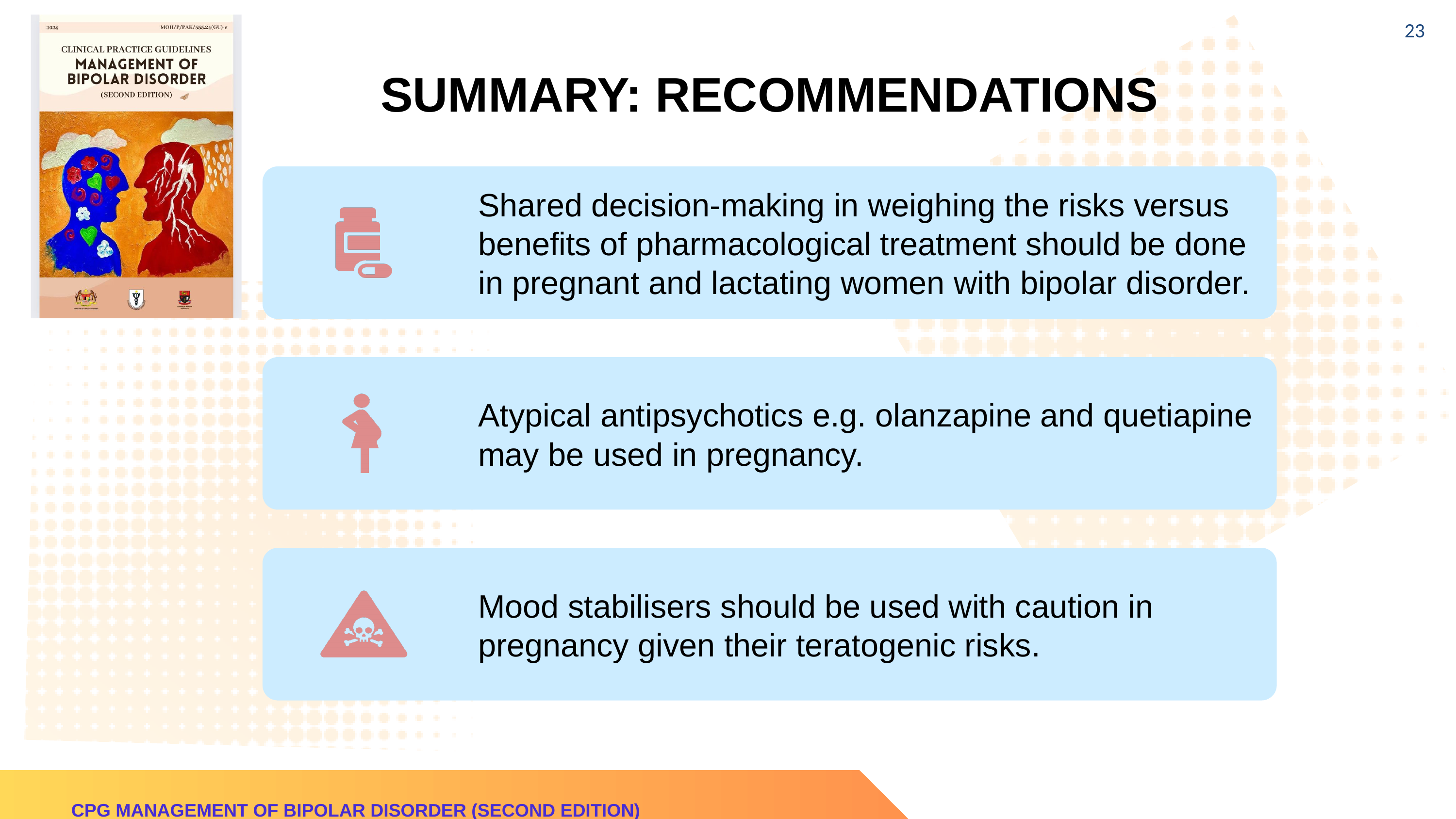

23
SUMMARY: RECOMMENDATIONS

Shared decision-making in weighing the risks versus benefits of pharmacological treatment should be done in pregnant and lactating women with bipolar disorder.

Atypical antipsychotics e.g. olanzapine and quetiapine may be used in pregnancy.

Mood stabilisers should be used with caution in pregnancy given their teratogenic risks.

CPG MANAGEMENT OF BIPOLAR DISORDER (SECOND EDITION)